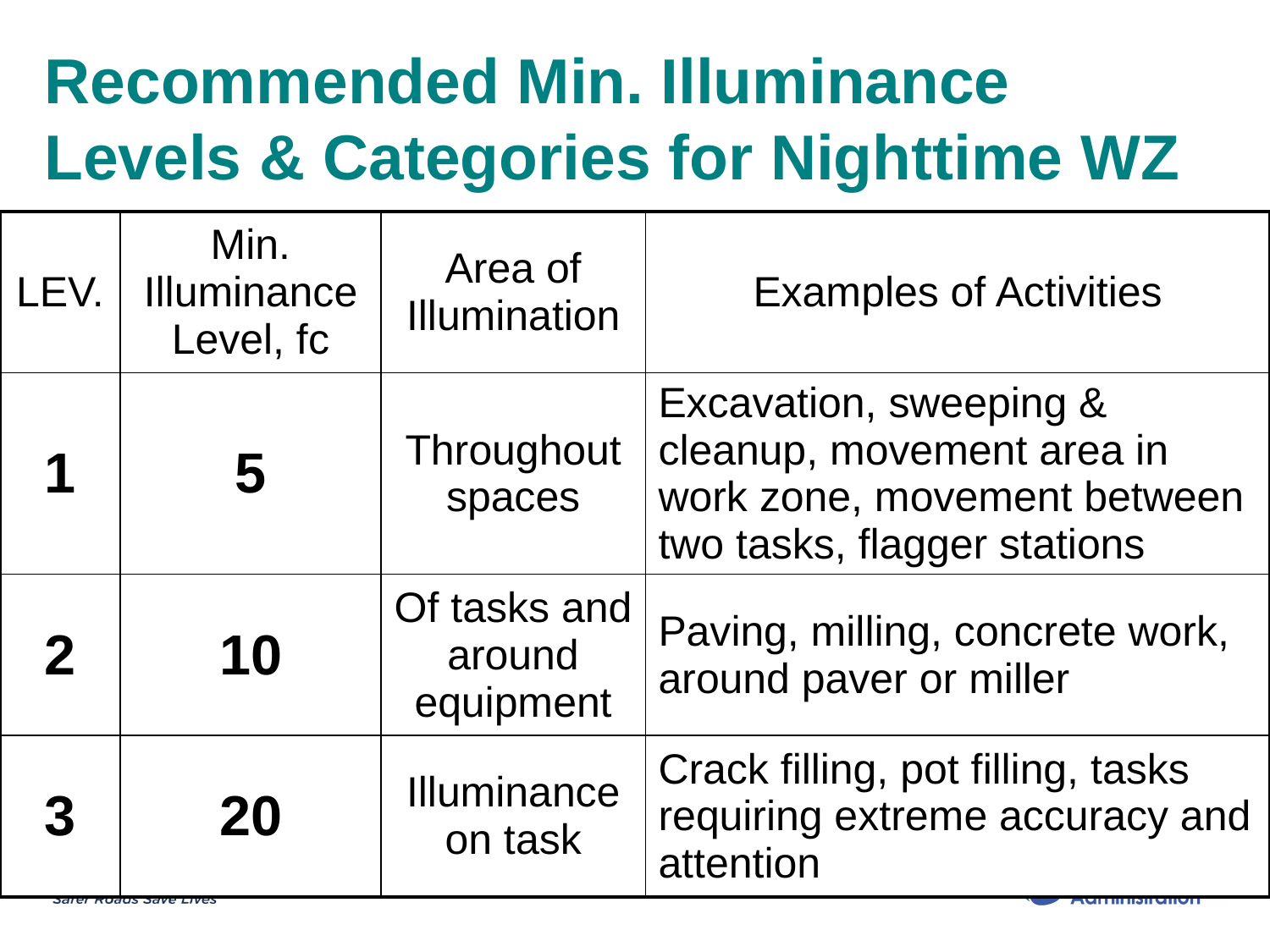

# Recommended Min. Illuminance Levels & Categories for Nighttime WZ
| LEV. | Min. Illuminance Level, fc | Area of Illumination | Examples of Activities |
| --- | --- | --- | --- |
| 1 | 5 | Throughout spaces | Excavation, sweeping & cleanup, movement area in work zone, movement between two tasks, flagger stations |
| 2 | 10 | Of tasks and around equipment | Paving, milling, concrete work, around paver or miller |
| 3 | 20 | Illuminance on task | Crack filling, pot filling, tasks requiring extreme accuracy and attention |